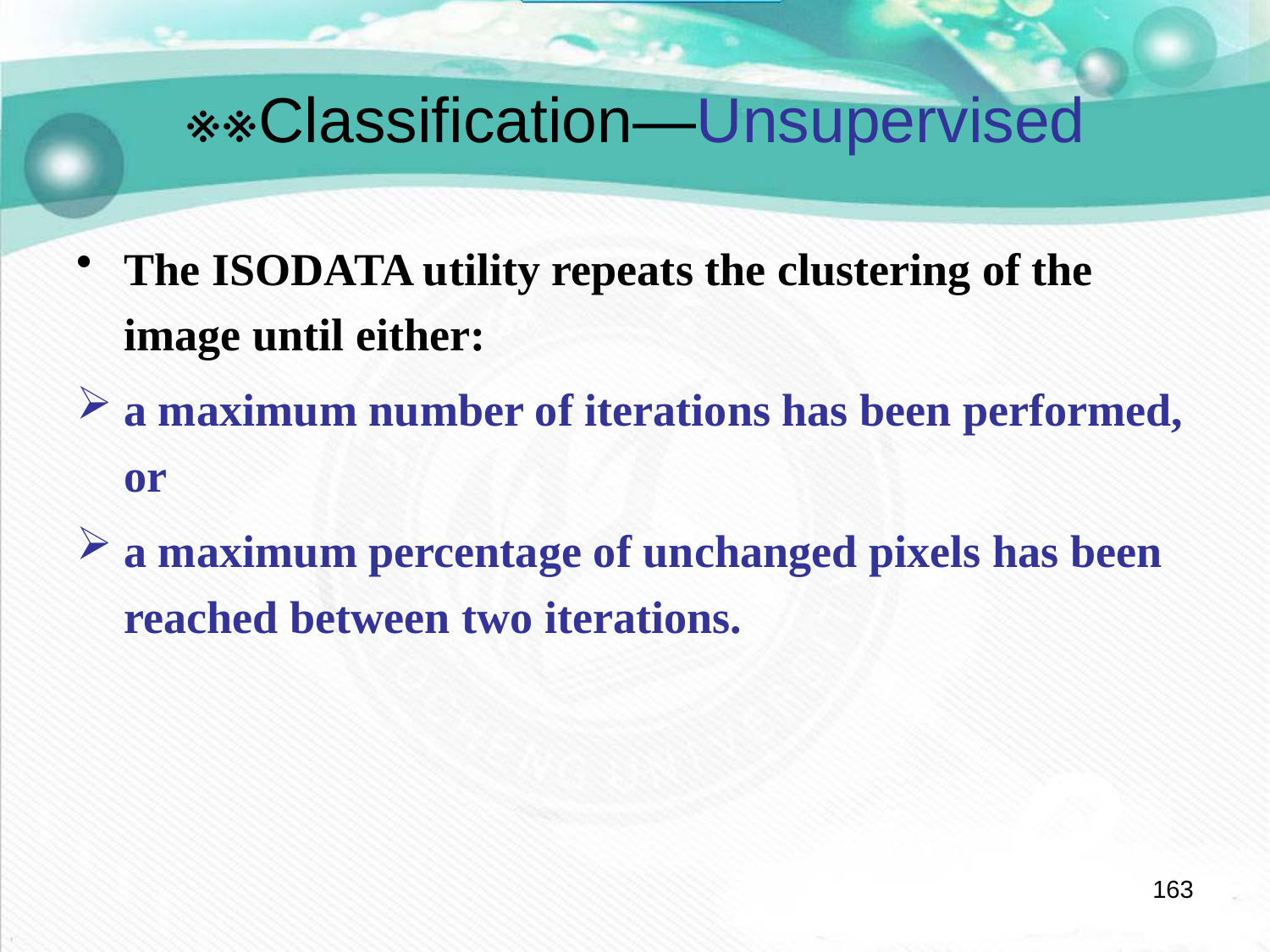

# ※※Classification—Unsupervised
The ISODATA utility repeats the clustering of the image until either:
a maximum number of iterations has been performed, or
a maximum percentage of unchanged pixels has been reached between two iterations.
163